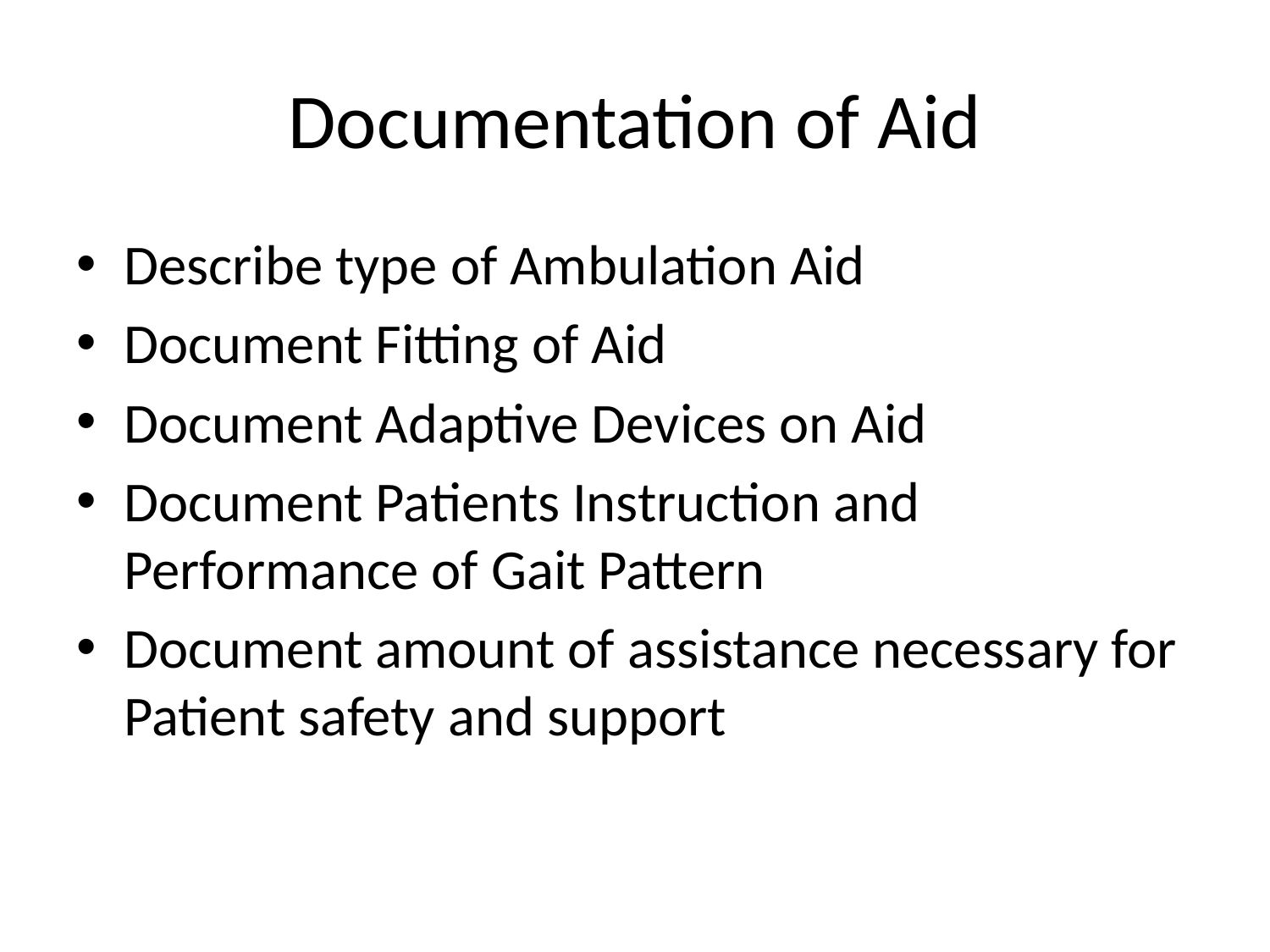

# Documentation of Aid
Describe type of Ambulation Aid
Document Fitting of Aid
Document Adaptive Devices on Aid
Document Patients Instruction and Performance of Gait Pattern
Document amount of assistance necessary for Patient safety and support